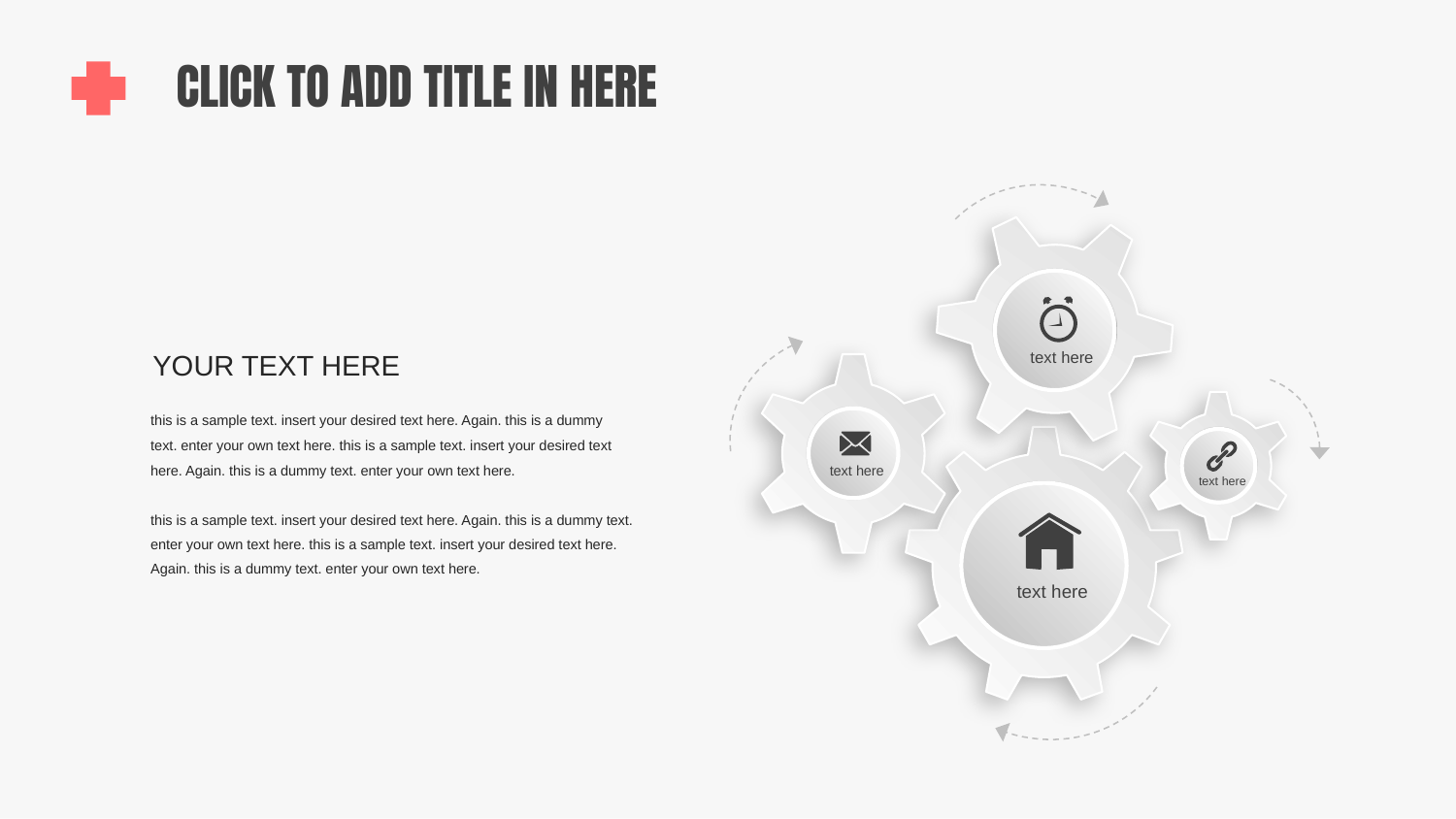

text here

YOUR TEXT HERE

text here

text here
this is a sample text. insert your desired text here. Again. this is a dummy text. enter your own text here. this is a sample text. insert your desired text here. Again. this is a dummy text. enter your own text here.

text here

this is a sample text. insert your desired text here. Again. this is a dummy text. enter your own text here. this is a sample text. insert your desired text here. Again. this is a dummy text. enter your own text here.